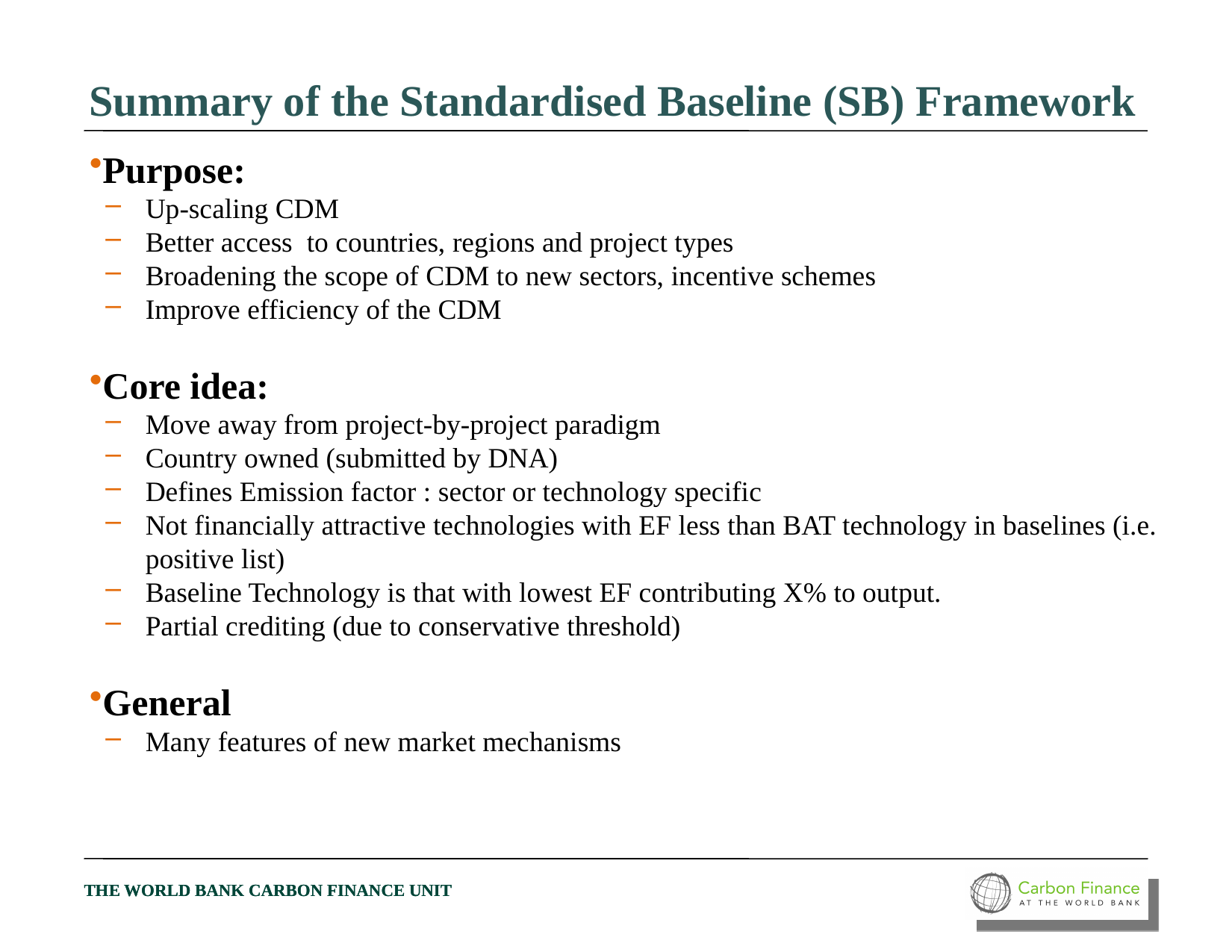

Summary of the Standardised Baseline (SB) Framework
Purpose:
Up-scaling CDM
Better access  to countries, regions and project types
Broadening the scope of CDM to new sectors, incentive schemes
Improve efficiency of the CDM

Core idea:
Move away from project-by-project paradigm
Country owned (submitted by DNA)
Defines Emission factor : sector or technology specific
Not financially attractive technologies with EF less than BAT technology in baselines (i.e. positive list)
Baseline Technology is that with lowest EF contributing X% to output.
Partial crediting (due to conservative threshold)

General
Many features of new market mechanisms